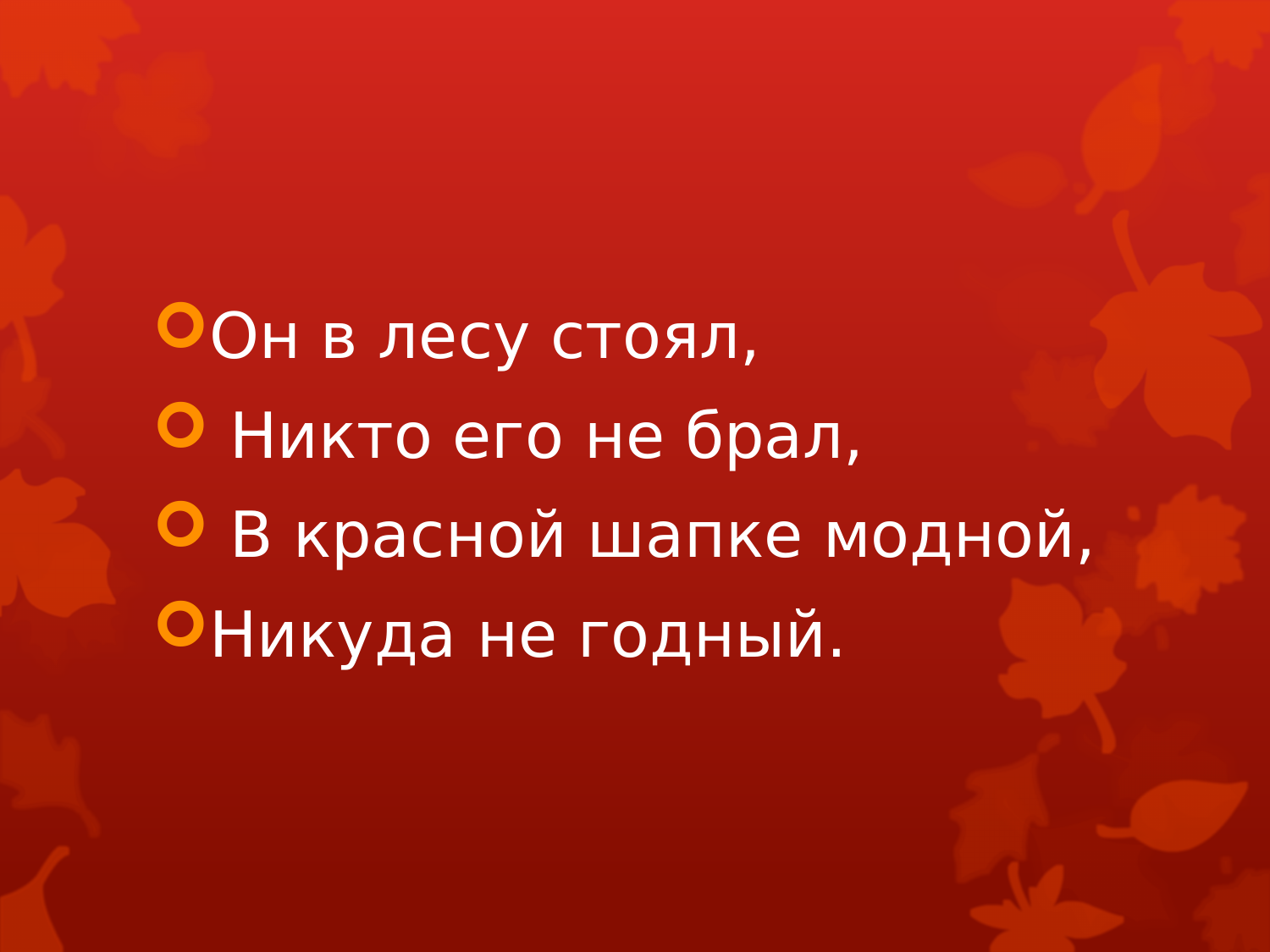

#
Он в лесу стоял,
 Никто его не брал,
 В красной шапке модной,
Никуда не годный.